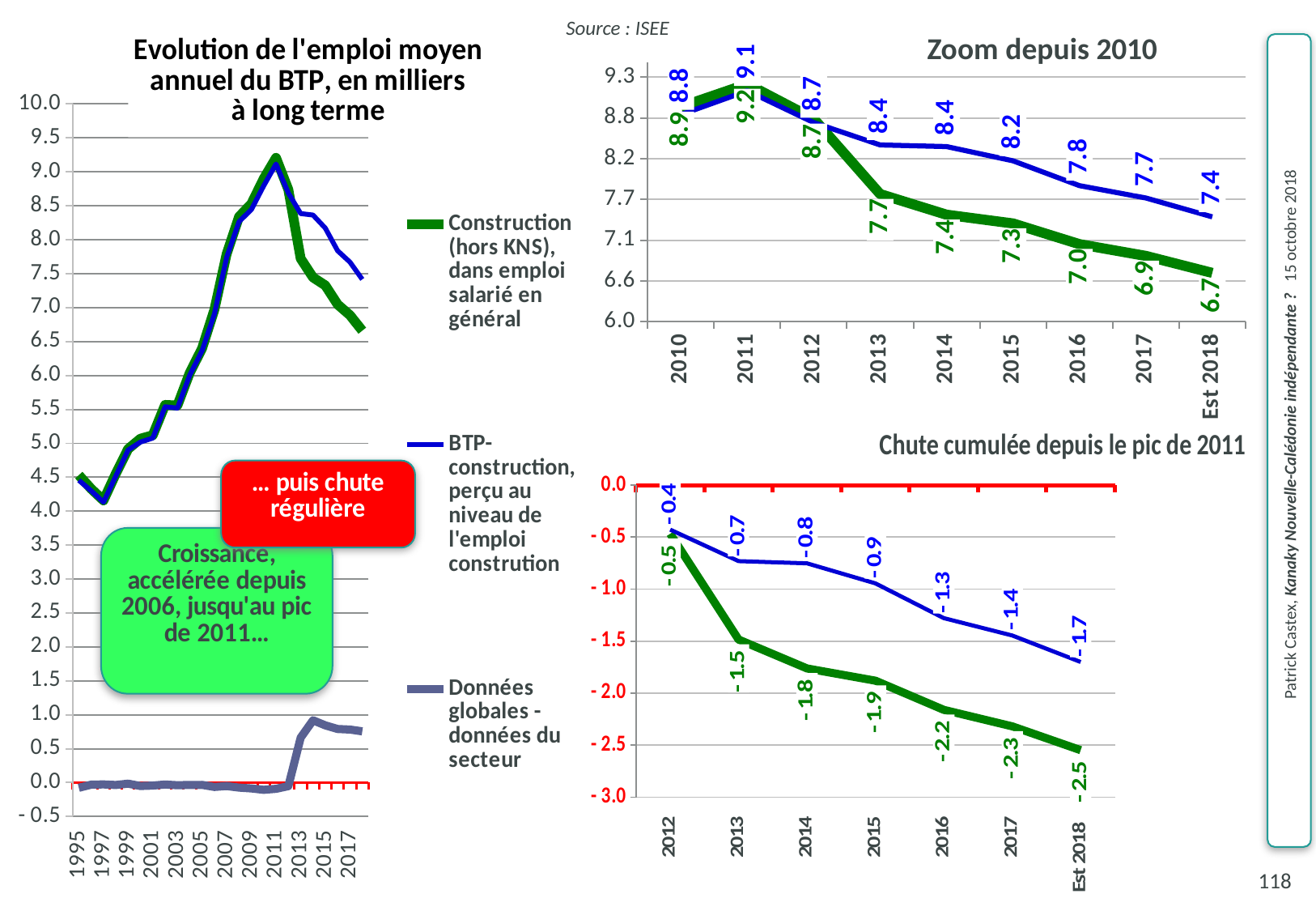

Source : ISEE

### Chart: Evolution de l'emploi moyen annuel du BTP, en milliers
 à long terme

| Category | Construction (hors KNS), dans emploi salarié en général | BTP-construction, perçu au niveau de l'emploi constrution | Données globales - données du secteur |
|---|---|---|---|
| 1995 | 4.53124613095238 | 4.455242 | -0.0760041309523816 |
| 1996 | 4.329959523809522 | 4.300439249999989 | -0.0295202738095241 |
| 1997 | 4.15867619047619 | 4.1325485 | -0.0261276904761898 |
| 1998 | 4.551973214285715 | 4.517011749999991 | -0.0349614642857148 |
| 1999 | 4.916966666666667 | 4.90213075 | -0.0148359166666667 |
| 2000 | 5.068198214285707 | 5.018486749999991 | -0.0497114642857141 |
| 2001 | 5.119788095238094 | 5.07703275 | -0.0427553452380946 |
| 2002 | 5.565995833333329 | 5.53869925 | -0.0272965833333325 |
| 2003 | 5.558445833333333 | 5.520003000000001 | -0.038442833333332 |
| 2004 | 6.0386875 | 6.004511999999991 | -0.0341754999999999 |
| 2005 | 6.399270833333336 | 6.366221 | -0.033049833333334 |
| 2006 | 6.970331547619048 | 6.906635749999999 | -0.0636957976190482 |
| 2007 | 7.79387321428571 | 7.743519749999995 | -0.0503534642857142 |
| 2008 | 8.3391128968254 | 8.26567825 | -0.0734346468253975 |
| 2009 | 8.529381547619048 | 8.44409925 | -0.0852822976190488 |
| 2010 | 8.899879554473303 | 8.7938595 | -0.106020054473303 |
| 2011 | 9.20679926948052 | 9.11549925 | -0.0913000194805171 |
| 2012 | 8.738727362914835 | 8.687365999999997 | -0.0513613629148626 |
| 2013 | 7.722406499999995 | 8.38517525 | 0.66276875 |
| 2014 | 7.444888999999995 | 8.36347575 | 0.918586750000002 |
| 2015 | 7.326923249999993 | 8.171194 | 0.844270749999999 |
| 2016 | 7.04662525 | 7.836920249999993 | 0.790295 |
| 2017 | 6.888257500000001 | 7.670436499999996 | 0.782178999999999 |
| Est 2018 | 6.659555961426301 | 7.415765325311511 | 0.756209363885201 |

### Chart: Zoom depuis 2010

| Category | Construction (hors KNS), dans emploi salarié en général | BTP-construction, perçu au niveau de l'emploi constrution |
|---|---|---|
| 2010 | 8.899879554473303 | 8.7938595 |
| 2011 | 9.20679926948052 | 9.11549925 |
| 2012 | 8.738727362914835 | 8.687365999999997 |
| 2013 | 7.722406499999995 | 8.38517525 |
| 2014 | 7.444888999999995 | 8.36347575 |
| 2015 | 7.326923249999993 | 8.171194 |
| 2016 | 7.04662525 | 7.836920249999993 |
| 2017 | 6.888257500000001 | 7.670436499999996 |
| Est 2018 | 6.659555961426301 | 7.415765325311511 |

### Chart: Chute cumulée depuis le pic de 2011

| Category | Construction (hors KNS), dans emploi salarié en général | BTP-construction, perçu au niveau de l'emploi constrution |
|---|---|---|
| 2012 | -0.468071906565656 | -0.428133250000002 |
| 2013 | -1.484392769480518 | -0.730324000000001 |
| 2014 | -1.76191026948052 | -0.7520235 |
| 2015 | -1.879876019480517 | -0.944305250000001 |
| 2016 | -2.160174019480518 | -1.278579000000001 |
| 2017 | -2.318541769480517 | -1.445062750000001 |
| Est 2018 | -2.547243308054208 | -1.69973392468849 |